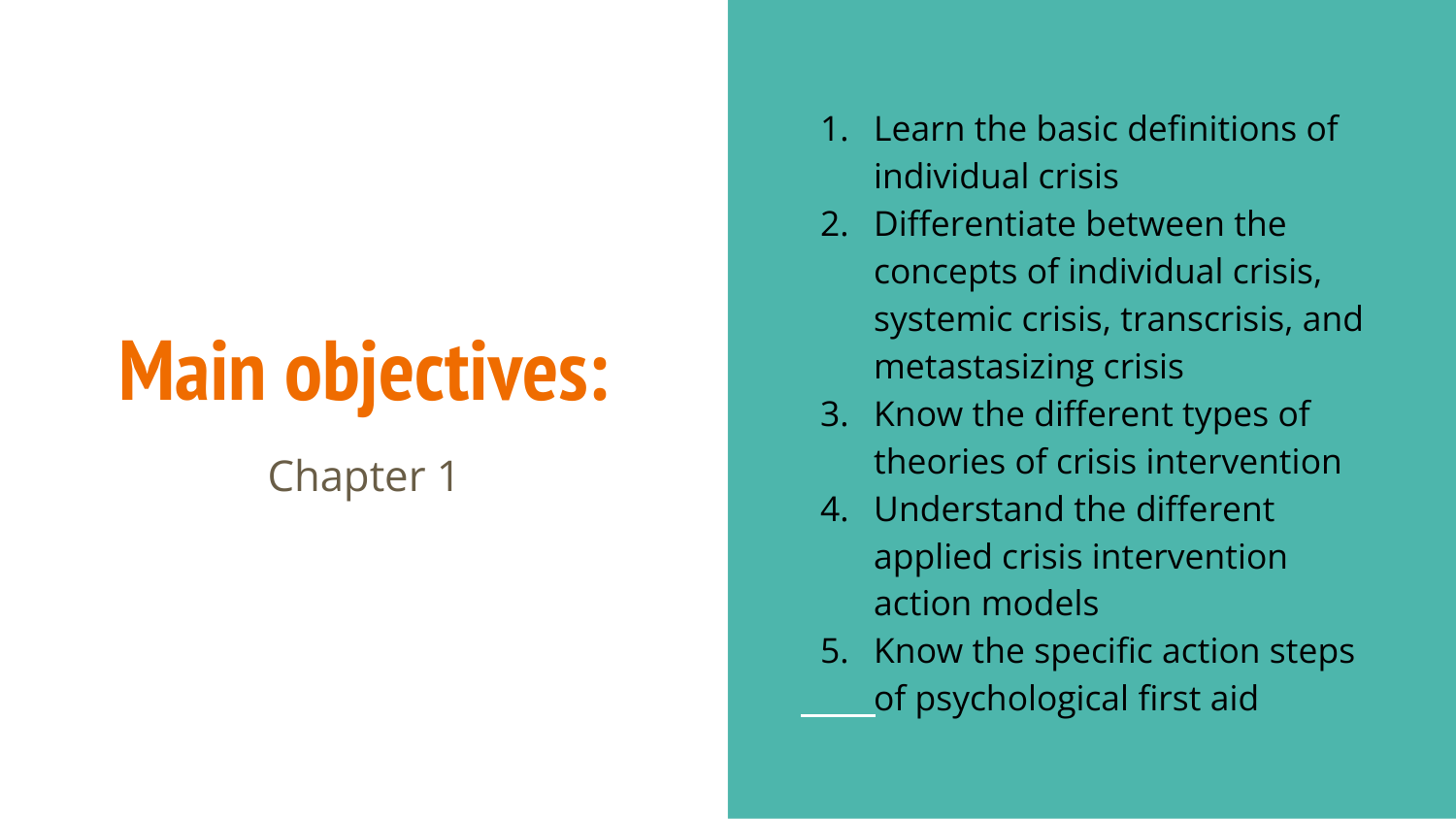

Learn the basic definitions of individual crisis
Differentiate between the concepts of individual crisis, systemic crisis, transcrisis, and metastasizing crisis
Know the different types of theories of crisis intervention
Understand the different applied crisis intervention action models
Know the specific action steps of psychological first aid
# Main objectives:
Chapter 1